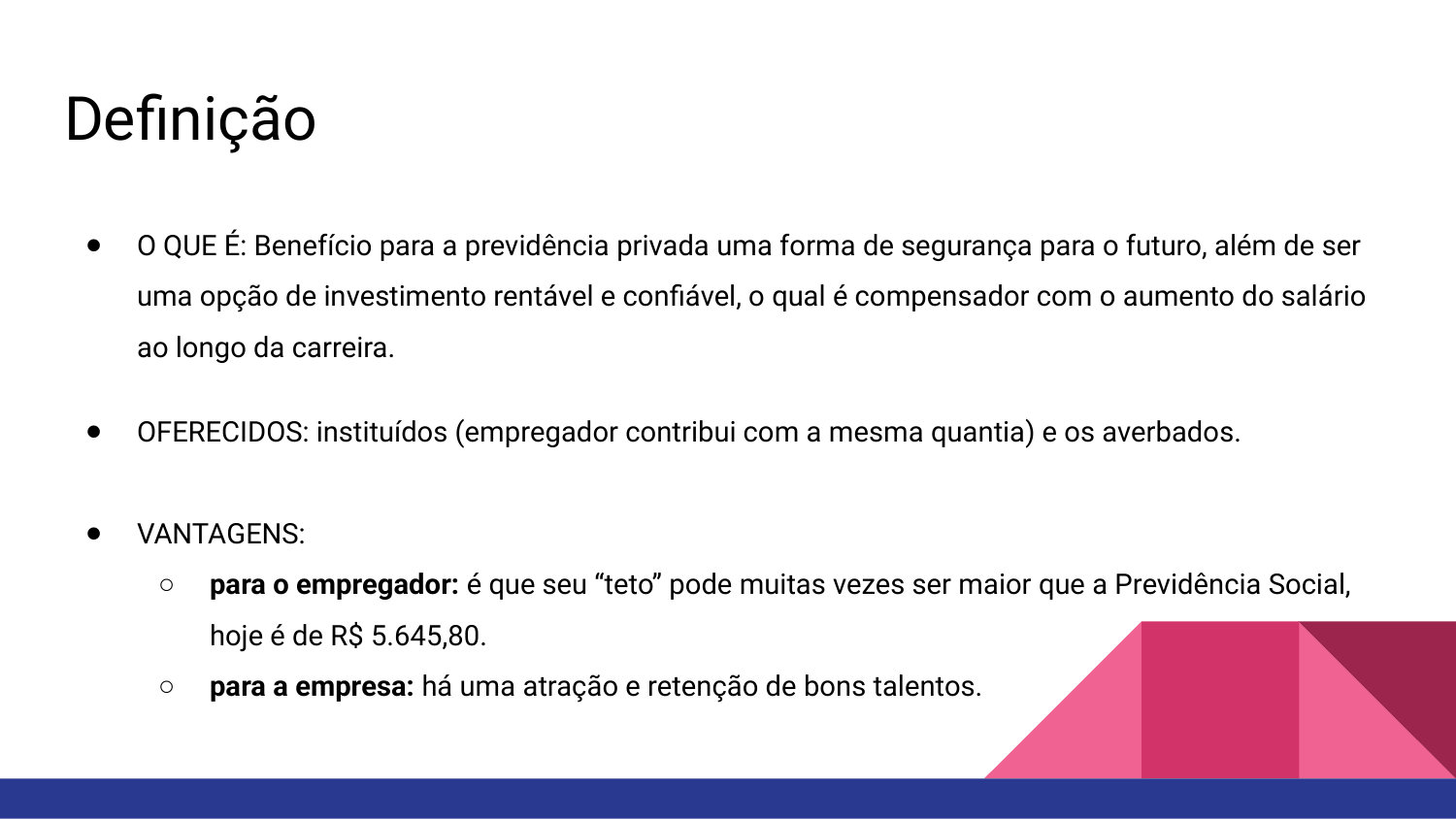

# Definição
O QUE É: Benefício para a previdência privada uma forma de segurança para o futuro, além de ser uma opção de investimento rentável e confiável, o qual é compensador com o aumento do salário ao longo da carreira.
OFERECIDOS: instituídos (empregador contribui com a mesma quantia) e os averbados.
VANTAGENS:
para o empregador: é que seu “teto” pode muitas vezes ser maior que a Previdência Social, hoje é de R$ 5.645,80.
para a empresa: há uma atração e retenção de bons talentos.